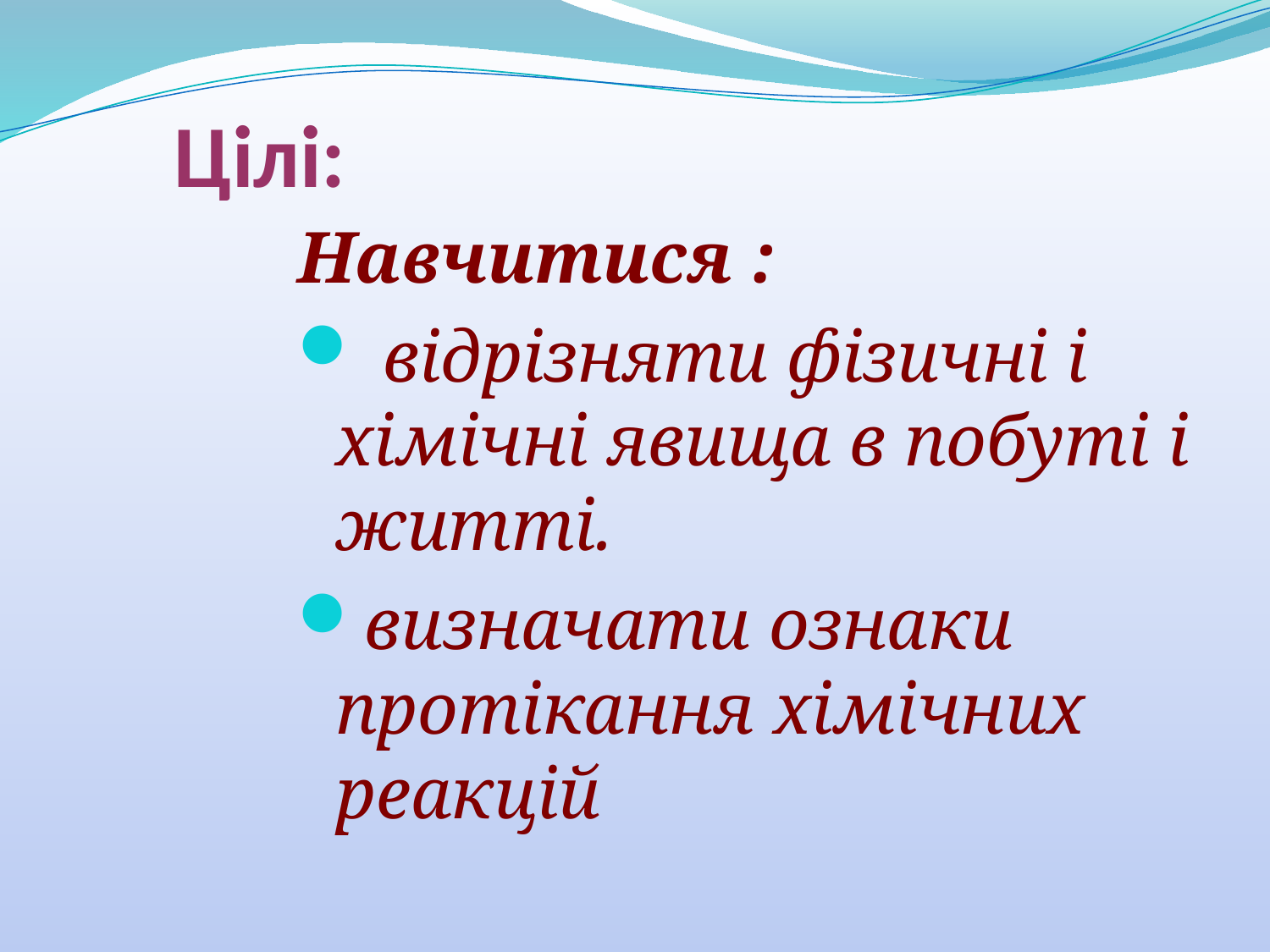

# Цілі:
Навчитися :
 відрізняти фізичні і хімічні явища в побуті і житті.
визначати ознаки протікання хімічних реакцій